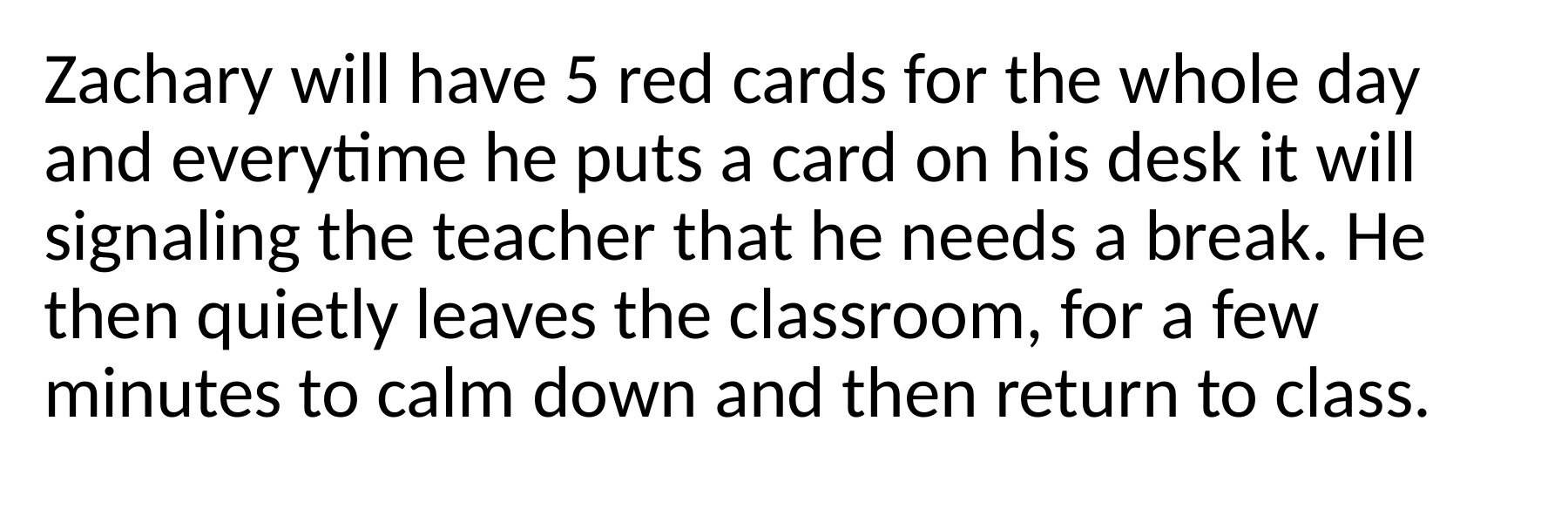

Zachary will have 5 red cards for the whole day and everytime he puts a card on his desk it will signaling the teacher that he needs a break. He then quietly leaves the classroom, for a few minutes to calm down and then return to class.